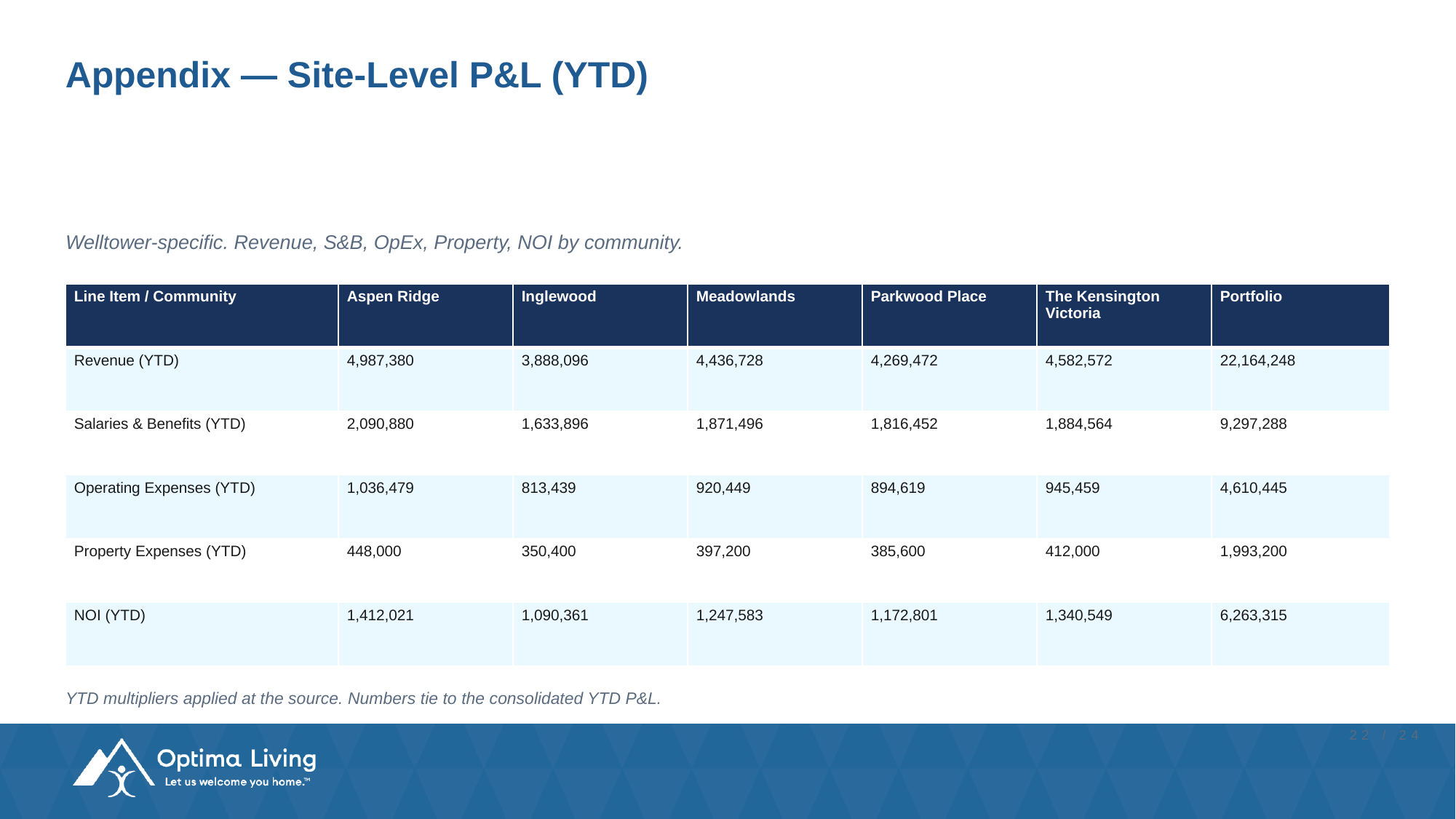

# Appendix — Site-Level P&L (YTD)

Welltower-specific. Revenue, S&B, OpEx, Property, NOI by community.
| Line Item / Community | Aspen Ridge | Inglewood | Meadowlands | Parkwood Place | The Kensington Victoria | Portfolio |
| --- | --- | --- | --- | --- | --- | --- |
| Revenue (YTD) | 4,987,380 | 3,888,096 | 4,436,728 | 4,269,472 | 4,582,572 | 22,164,248 |
| Salaries & Benefits (YTD) | 2,090,880 | 1,633,896 | 1,871,496 | 1,816,452 | 1,884,564 | 9,297,288 |
| Operating Expenses (YTD) | 1,036,479 | 813,439 | 920,449 | 894,619 | 945,459 | 4,610,445 |
| Property Expenses (YTD) | 448,000 | 350,400 | 397,200 | 385,600 | 412,000 | 1,993,200 |
| NOI (YTD) | 1,412,021 | 1,090,361 | 1,247,583 | 1,172,801 | 1,340,549 | 6,263,315 |
YTD multipliers applied at the source. Numbers tie to the consolidated YTD P&L.
22 / 24